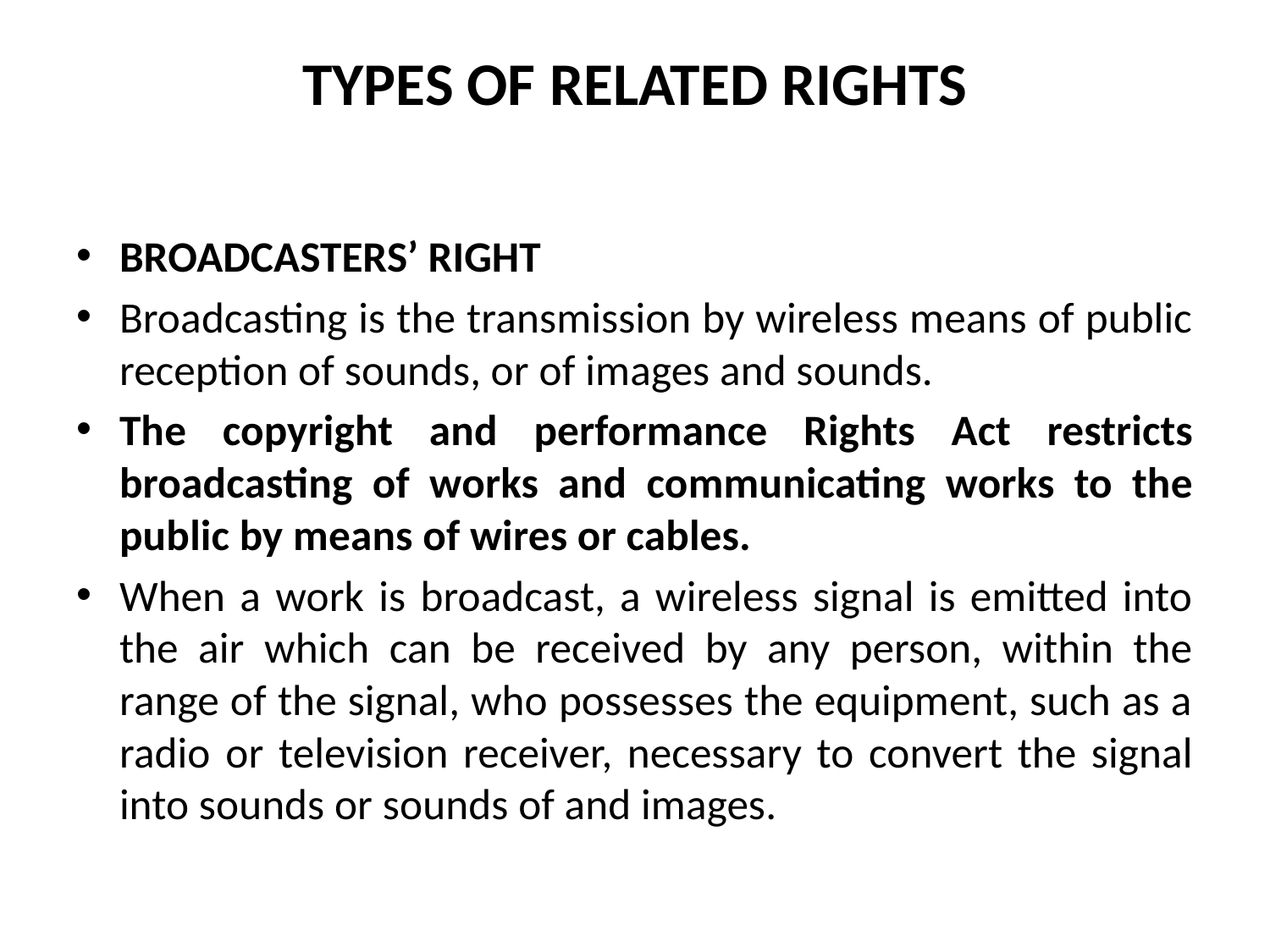

# TYPES OF RELATED RIGHTS
BROADCASTERS’ RIGHT
Broadcasting is the transmission by wireless means of public reception of sounds, or of images and sounds.
The copyright and performance Rights Act restricts broadcasting of works and communicating works to the public by means of wires or cables.
When a work is broadcast, a wireless signal is emitted into the air which can be received by any person, within the range of the signal, who possesses the equipment, such as a radio or television receiver, necessary to convert the signal into sounds or sounds of and images.